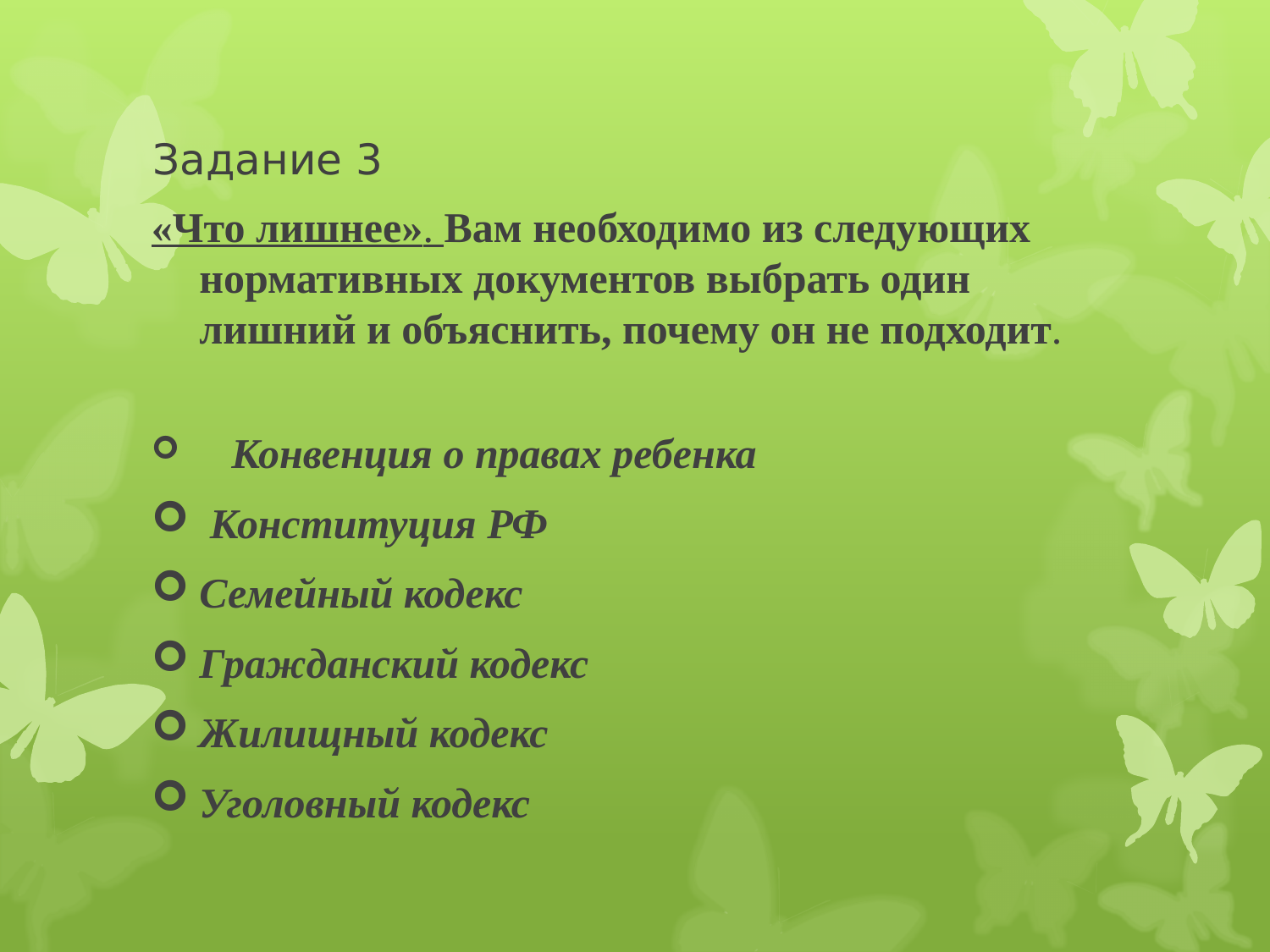

# Задание 3
«Что лишнее». Вам необходимо из следующих нормативных документов выбрать один лишний и объяснить, почему он не подходит.

    Конвенция о правах ребенка
 Конституция РФ
Семейный кодекс
Гражданский кодекс
Жилищный кодекс
Уголовный кодекс